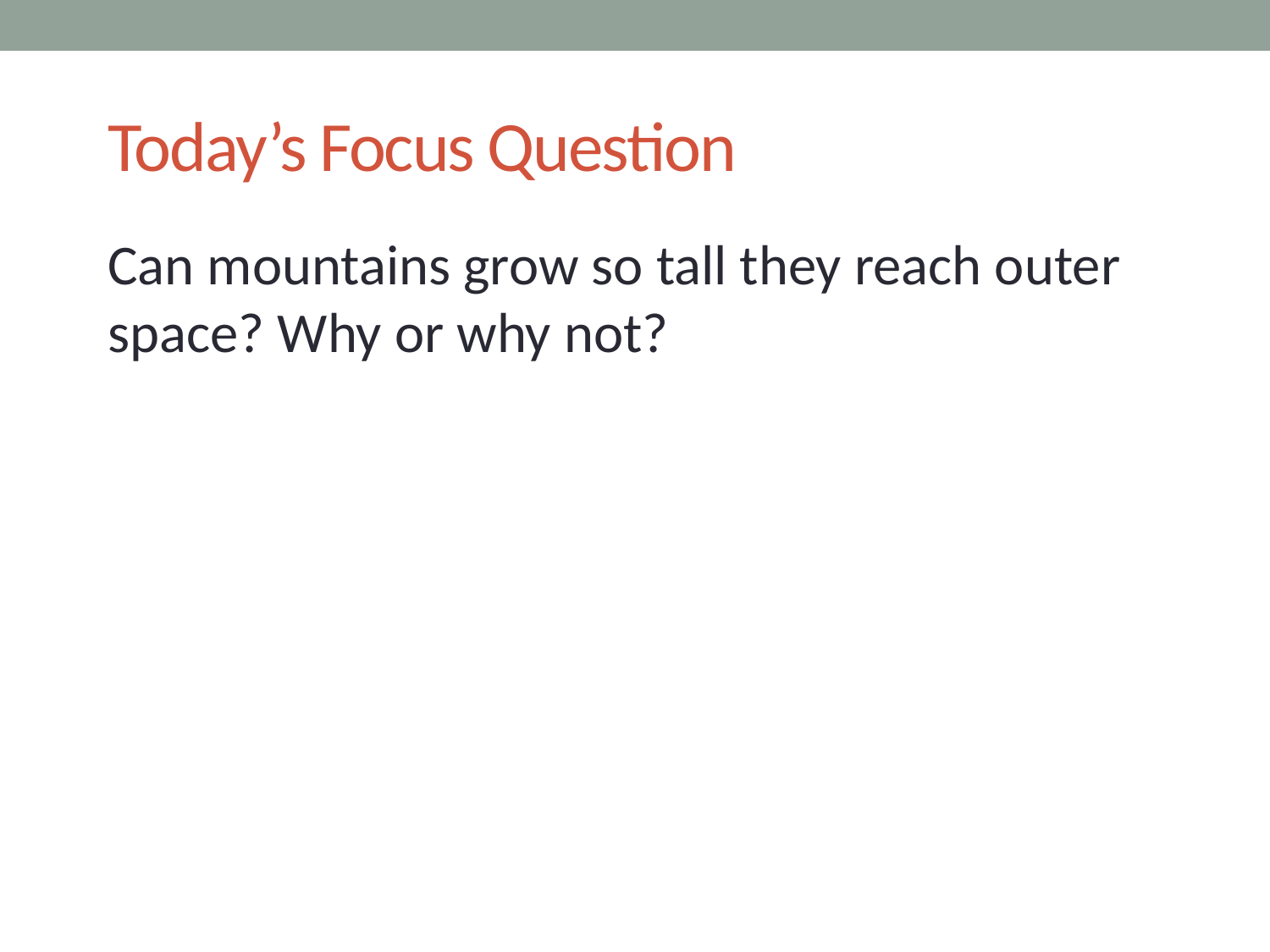

# Today’s Focus Question
Can mountains grow so tall they reach outer space? Why or why not?